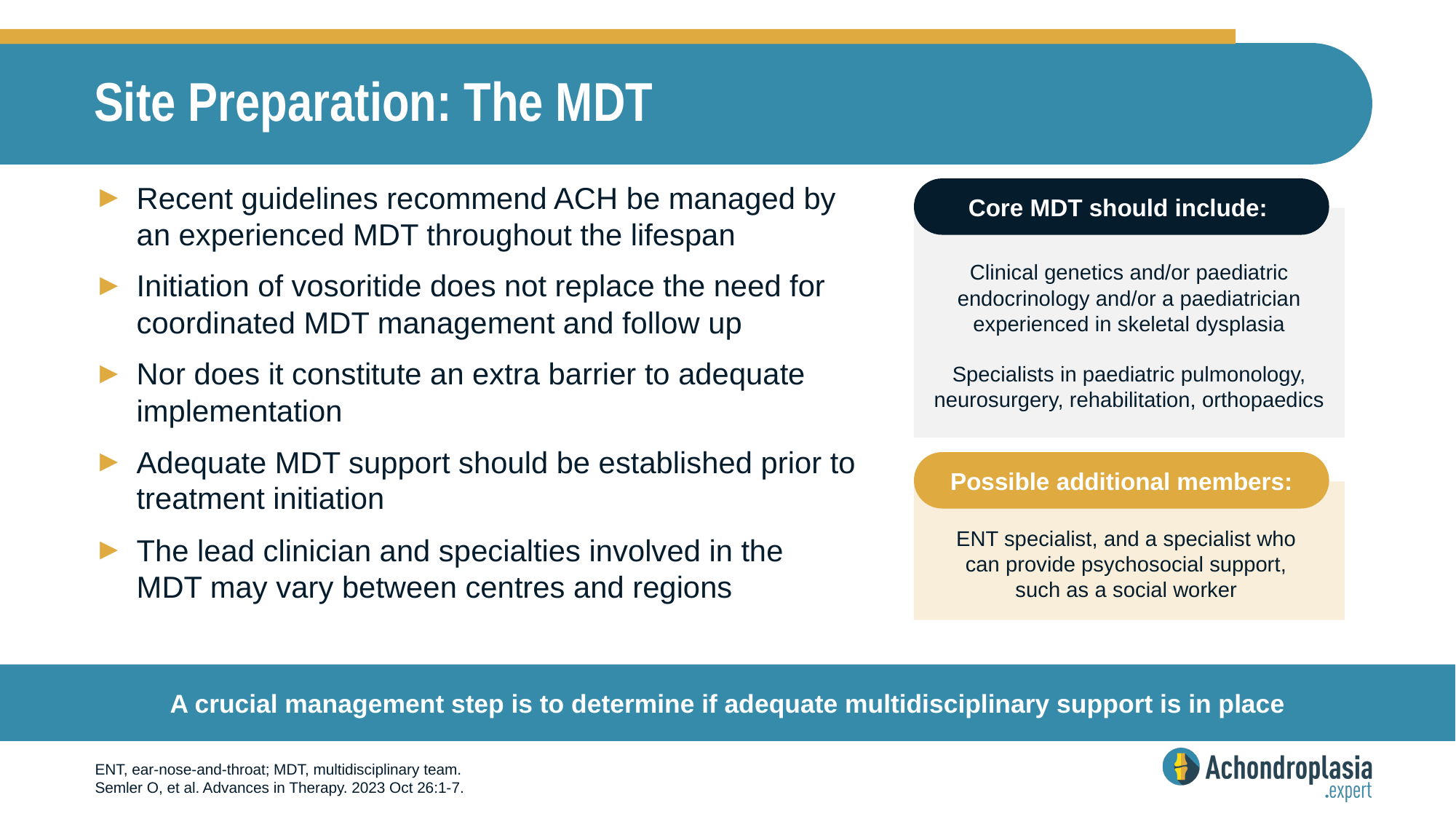

# Site Preparation: The MDT
Recent guidelines recommend ACH be managed by an experienced MDT throughout the lifespan
Initiation of vosoritide does not replace the need for coordinated MDT management and follow up
Nor does it constitute an extra barrier to adequate implementation
Adequate MDT support should be established prior to treatment initiation
The lead clinician and specialties involved in the
MDT may vary between centres and regions
Core MDT should include:

Clinical genetics and/or paediatric endocrinology and/or a paediatrician experienced in skeletal dysplasia

Specialists in paediatric pulmonology, neurosurgery, rehabilitation, orthopaedics
Possible additional members:

ENT specialist, and a specialist who
can provide psychosocial support,
such as a social worker

A crucial management step is to determine if adequate multidisciplinary support is in place
ENT, ear-nose-and-throat; MDT, multidisciplinary team.
Semler O, et al. Advances in Therapy. 2023 Oct 26:1-7.